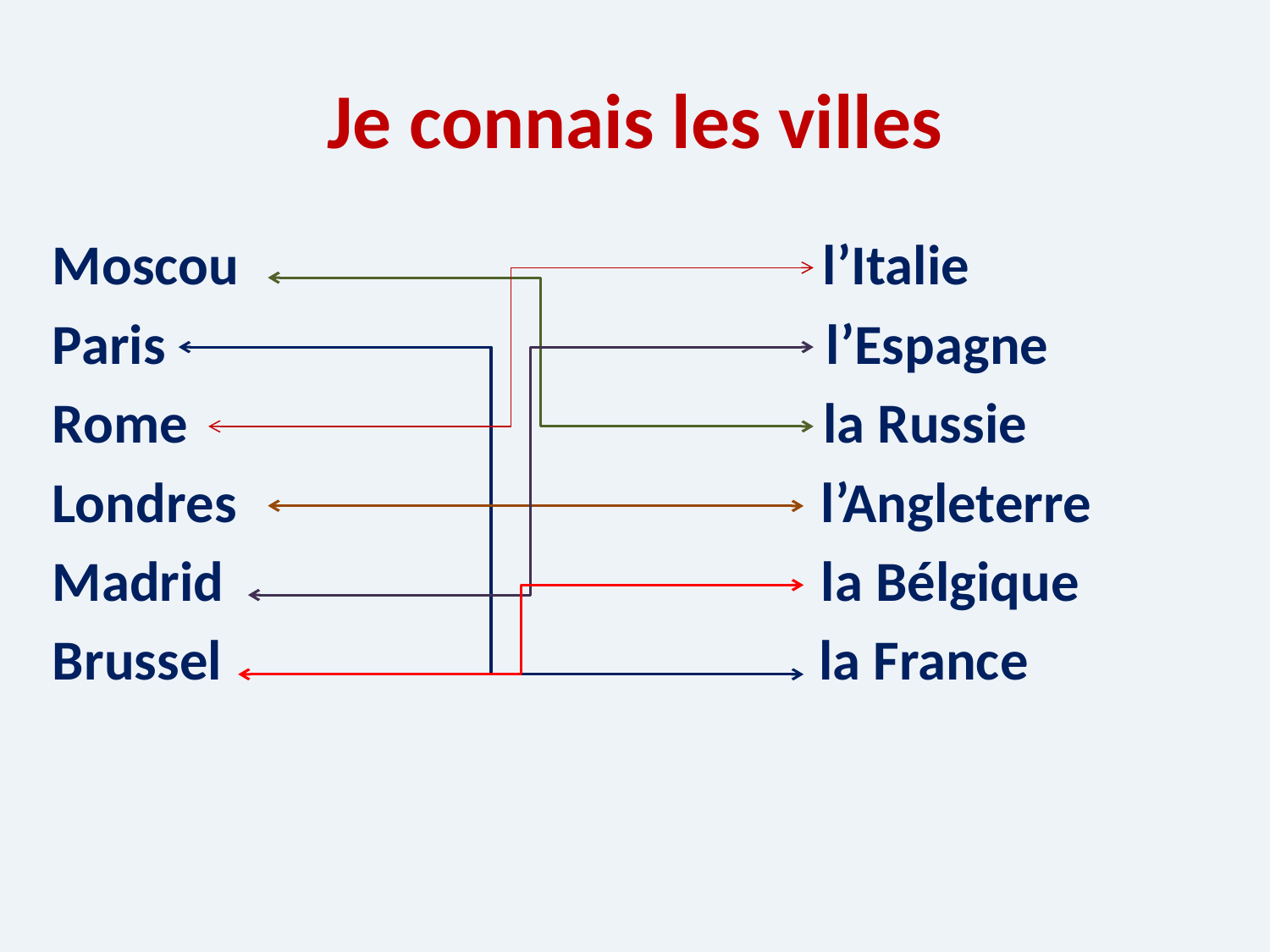

# Je connais les villes
Moscou                                              l’Italie
Paris                                                    l’Espagne
Rome                                                  la Russie
Londres                                              l’Angleterre
Madrid                                               la Bélgique
Brussel                                               la France